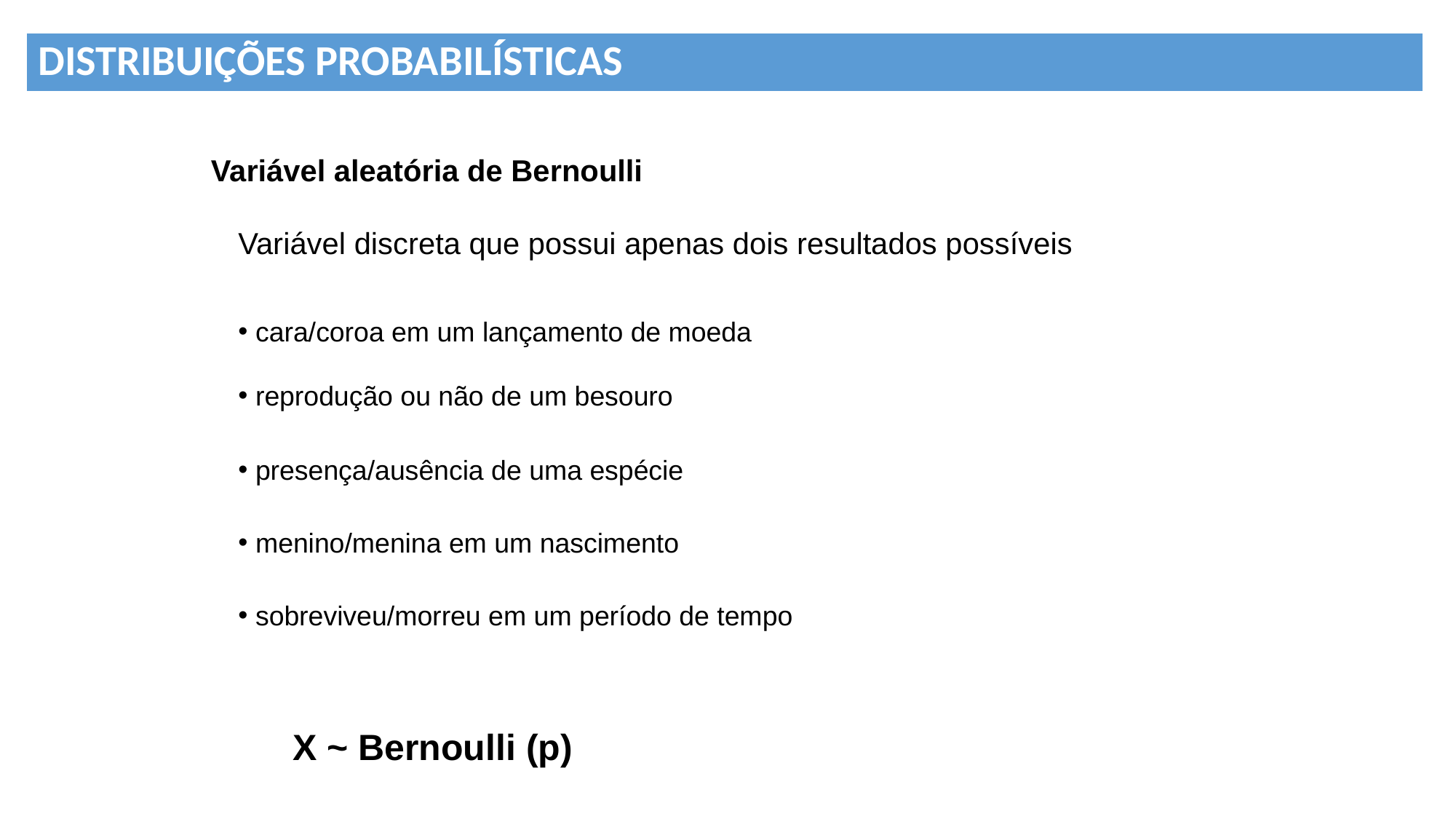

DISTRIBUIÇÕES PROBABILÍSTICAS
Variável aleatória de Bernoulli
Variável discreta que possui apenas dois resultados possíveis
 cara/coroa em um lançamento de moeda
 reprodução ou não de um besouro
 presença/ausência de uma espécie
 menino/menina em um nascimento
 sobreviveu/morreu em um período de tempo
X ~ Bernoulli (p)